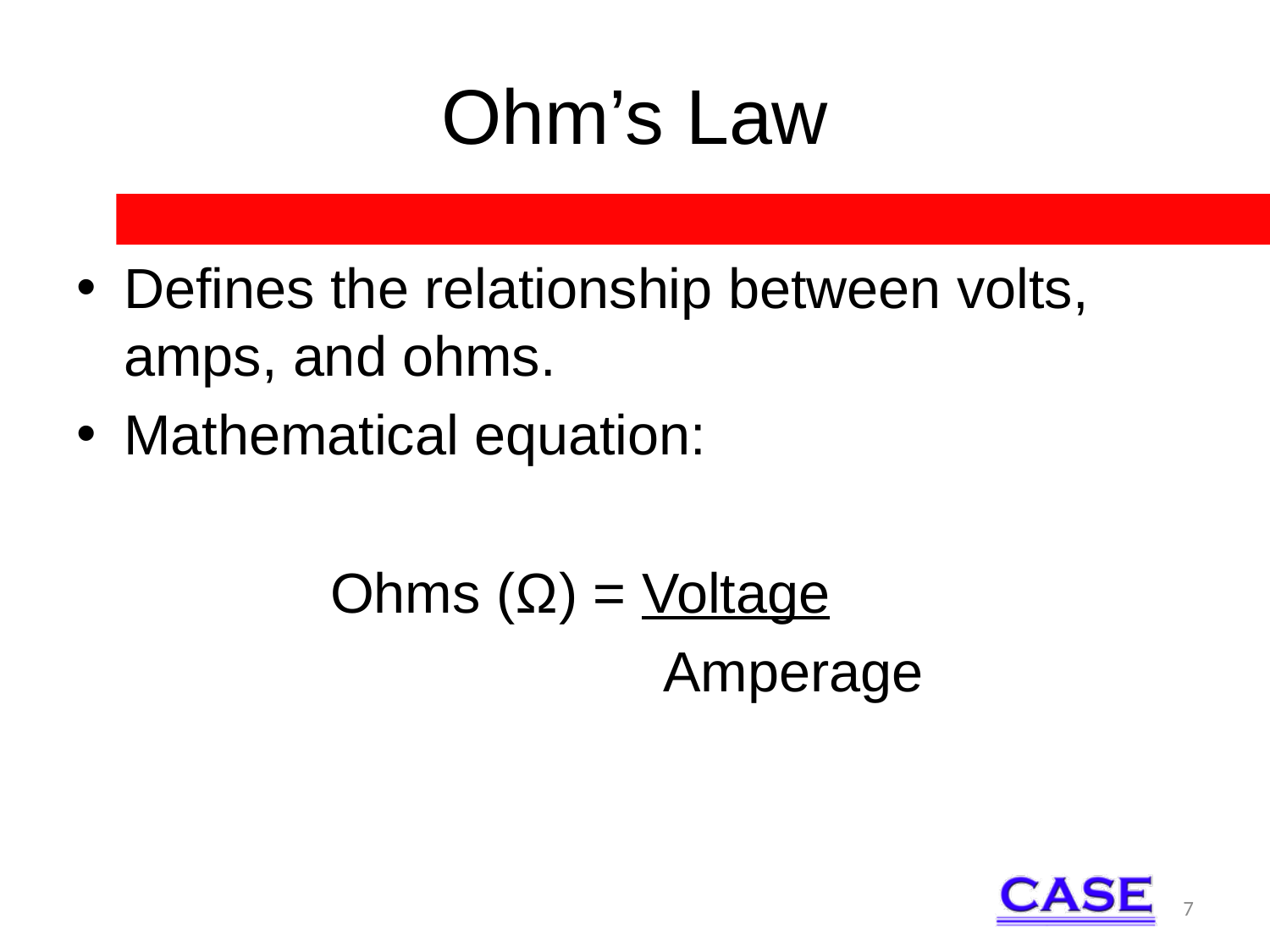

# Ohm’s Law
Defines the relationship between volts, amps, and ohms.
Mathematical equation:

		Ohms (Ω) = Voltage
			   		  Amperage
7